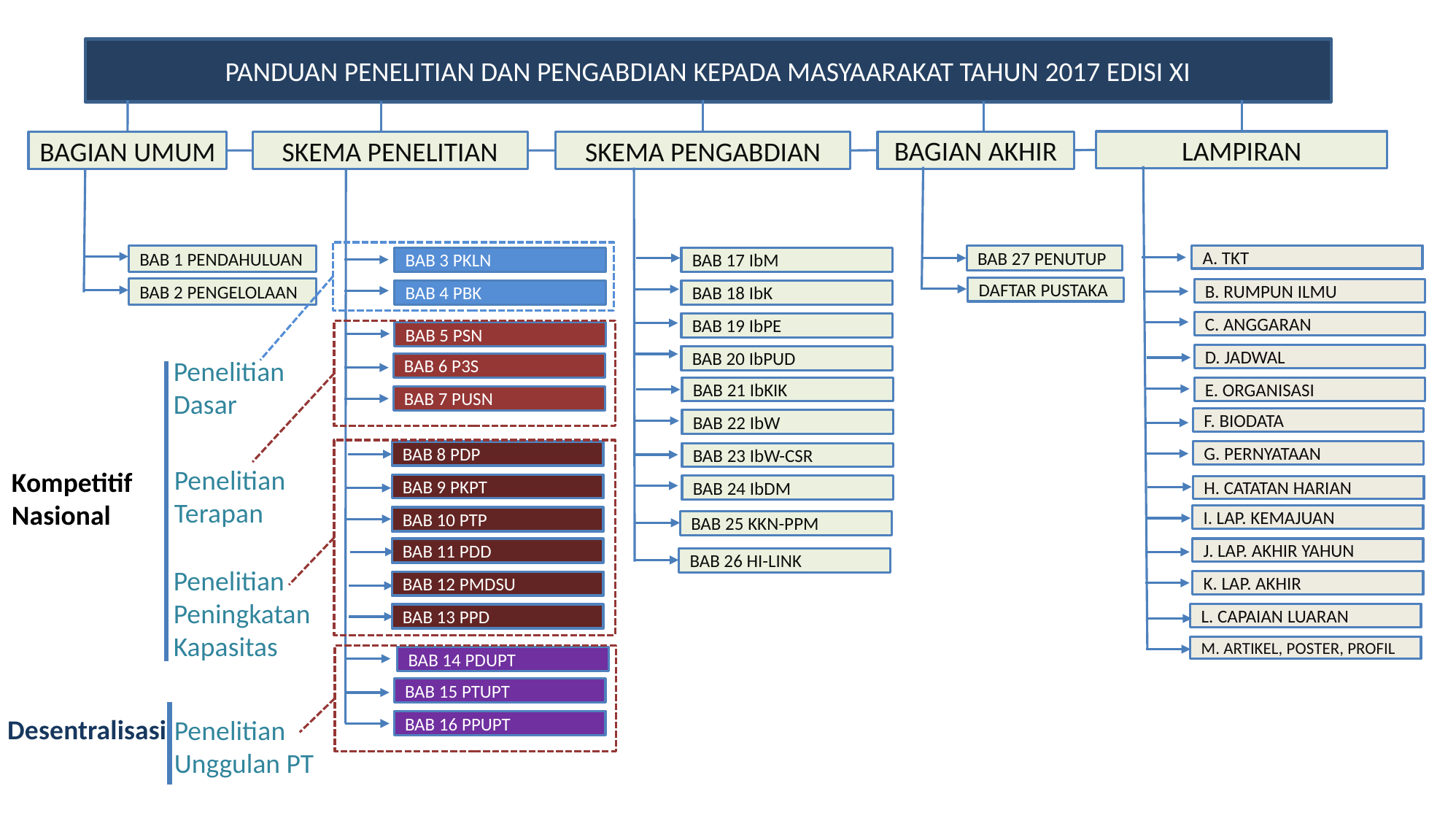

PANDUAN PENELITIAN DAN PENGABDIAN KEPADA MASYAARAKAT TAHUN 2017 EDISI XI
LAMPIRAN
BAGIAN AKHIR
SKEMA PENELITIAN
SKEMA PENGABDIAN
BAGIAN UMUM

BAB 27 PENUTUP
A. TKT
BAB 1 PENDAHULUAN
BAB 3 PKLN
BAB 17 IbM
DAFTAR PUSTAKA
BAB 2 PENGELOLAAN
B. RUMPUN ILMU
BAB 4 PBK
BAB 18 IbK
C. ANGGARAN
BAB 19 IbPE

BAB 5 PSN
D. JADWAL
BAB 20 IbPUD
Penelitian
Dasar
BAB 6 P3S
BAB 21 IbKIK
E. ORGANISASI
BAB 7 PUSN
F. BIODATA
BAB 22 IbW

G. PERNYATAAN
BAB 8 PDP
BAB 23 IbW-CSR
Penelitian
Terapan
Kompetitif
Nasional
BAB 9 PKPT
BAB 24 IbDM
H. CATATAN HARIAN
I. LAP. KEMAJUAN
BAB 10 PTP
BAB 25 KKN-PPM
J. LAP. AKHIR YAHUN
BAB 11 PDD
BAB 26 HI-LINK
Penelitian
Peningkatan
Kapasitas
K. LAP. AKHIR
BAB 12 PMDSU
L. CAPAIAN LUARAN
BAB 13 PPD
M. ARTIKEL, POSTER, PROFIL

BAB 14 PDUPT
BAB 15 PTUPT
Desentralisasi

Penelitian
Unggulan PT
BAB 16 PPUPT